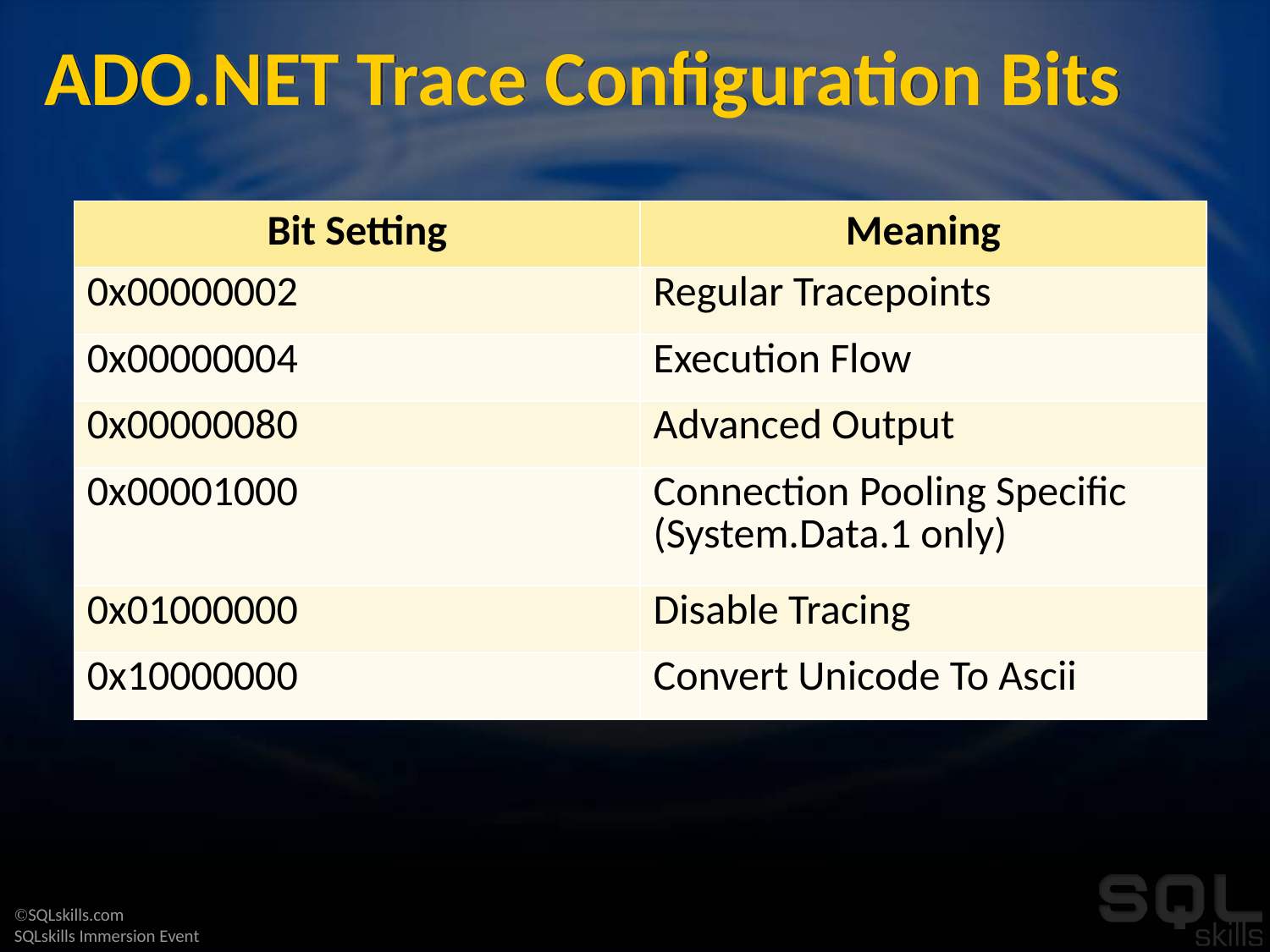

# ADO.NET Trace Configuration Bits
| Bit Setting | Meaning |
| --- | --- |
| 0x00000002 | Regular Tracepoints |
| 0x00000004 | Execution Flow |
| 0x00000080 | Advanced Output |
| 0x00001000 | Connection Pooling Specific (System.Data.1 only) |
| 0x01000000 | Disable Tracing |
| 0x10000000 | Convert Unicode To Ascii |